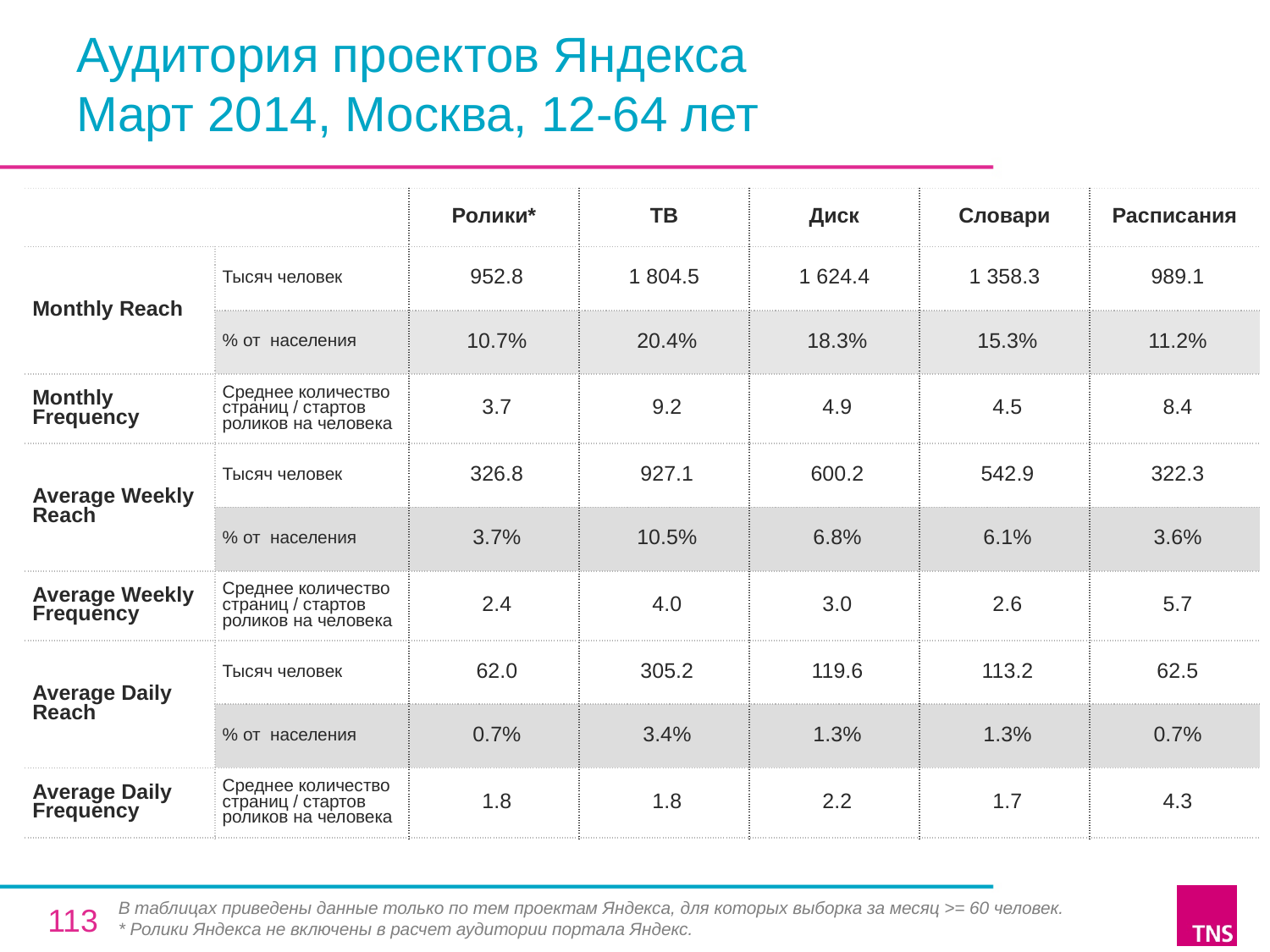

# Аудитория проектов Яндекса Март 2014, Москва, 12-64 лет
|  |  | Ролики\* | ТВ | Диск | Словари | Расписания |
| --- | --- | --- | --- | --- | --- | --- |
| Monthly Reach | Тысяч человек | 952.8 | 1 804.5 | 1 624.4 | 1 358.3 | 989.1 |
|  | % от населения | 10.7% | 20.4% | 18.3% | 15.3% | 11.2% |
| Monthly Frequency | Среднее количество страниц / стартов роликов на человека | 3.7 | 9.2 | 4.9 | 4.5 | 8.4 |
| Average Weekly Reach | Тысяч человек | 326.8 | 927.1 | 600.2 | 542.9 | 322.3 |
|  | % от населения | 3.7% | 10.5% | 6.8% | 6.1% | 3.6% |
| Average Weekly Frequency | Среднее количество страниц / стартов роликов на человека | 2.4 | 4.0 | 3.0 | 2.6 | 5.7 |
| Average Daily Reach | Тысяч человек | 62.0 | 305.2 | 119.6 | 113.2 | 62.5 |
|  | % от населения | 0.7% | 3.4% | 1.3% | 1.3% | 0.7% |
| Average Daily Frequency | Среднее количество страниц / стартов роликов на человека | 1.8 | 1.8 | 2.2 | 1.7 | 4.3 |
В таблицах приведены данные только по тем проектам Яндекса, для которых выборка за месяц >= 60 человек.
* Ролики Яндекса не включены в расчет аудитории портала Яндекс.
113